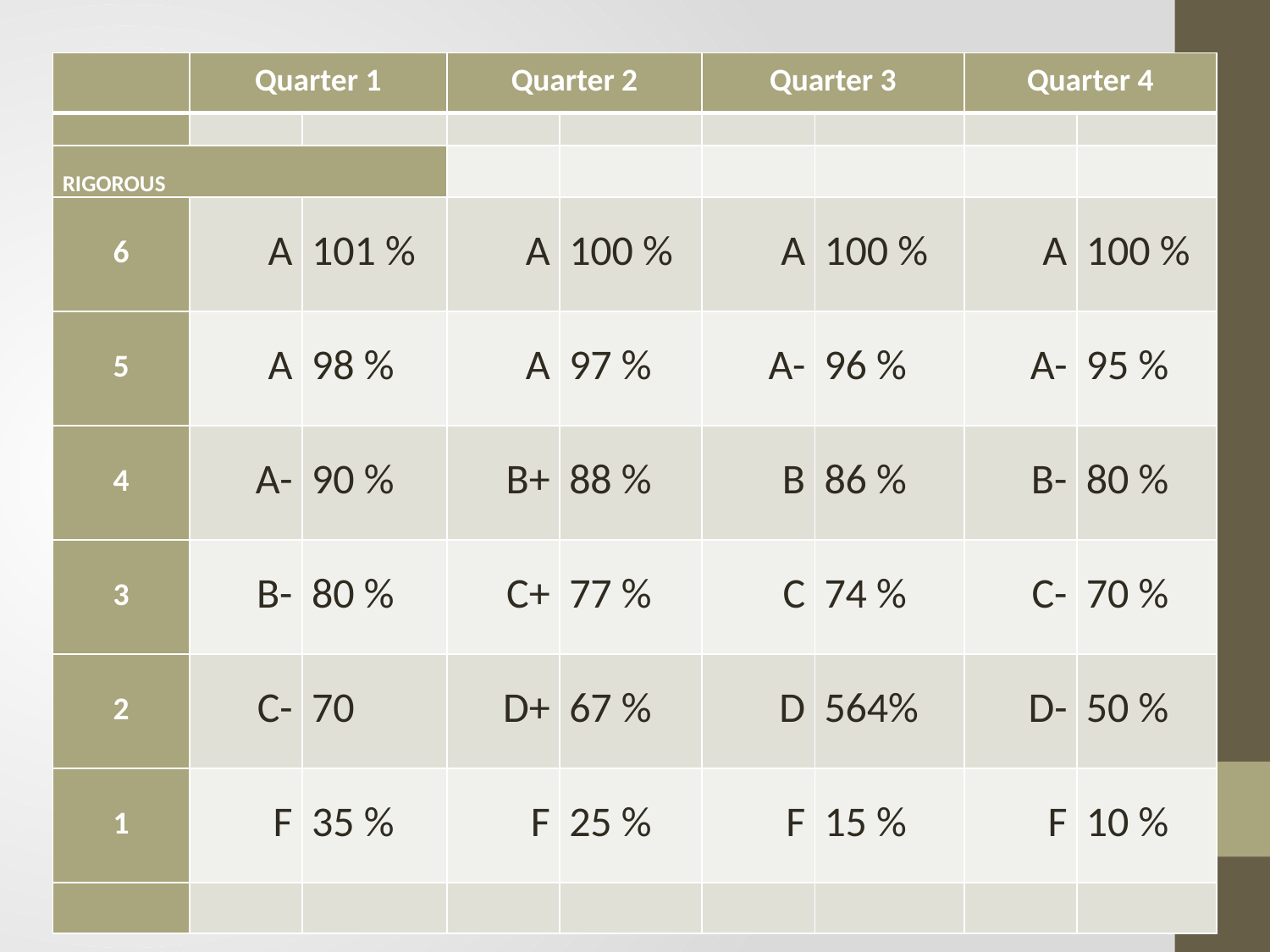

|  | Quarter 1 |  | Quarter 2 |  | Quarter 3 |  | Quarter 4 |  |
| --- | --- | --- | --- | --- | --- | --- | --- | --- |
|  |  |  |  |  |  |  |  |  |
| RIGOROUS |  |  |  |  |  |  |  |  |
| 6 | A | 101 % | A | 100 % | A | 100 % | A | 100 % |
| 5 | A | 98 % | A | 97 % | A- | 96 % | A- | 95 % |
| 4 | A- | 90 % | B+ | 88 % | B | 86 % | B- | 80 % |
| 3 | B- | 80 % | C+ | 77 % | C | 74 % | C- | 70 % |
| 2 | C- | 70 | D+ | 67 % | D | 564% | D- | 50 % |
| 1 | F | 35 % | F | 25 % | F | 15 % | F | 10 % |
|  |  |  |  |  |  |  |  |  |